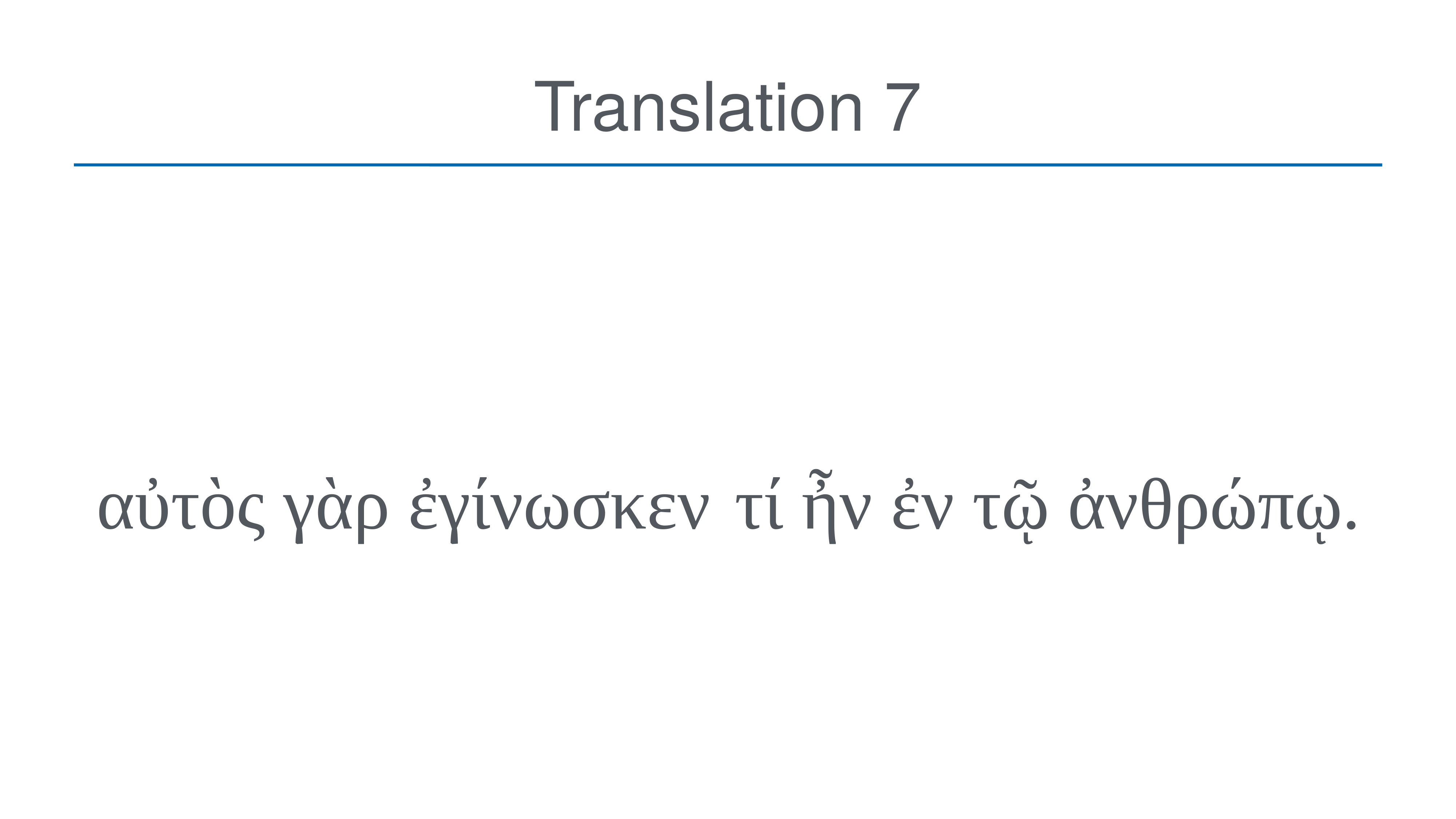

# Translation 7
αὐτὸς γὰρ ἐγίνωσκεν  τί ἦν ἐν τῷ ἀνθρώπῳ.